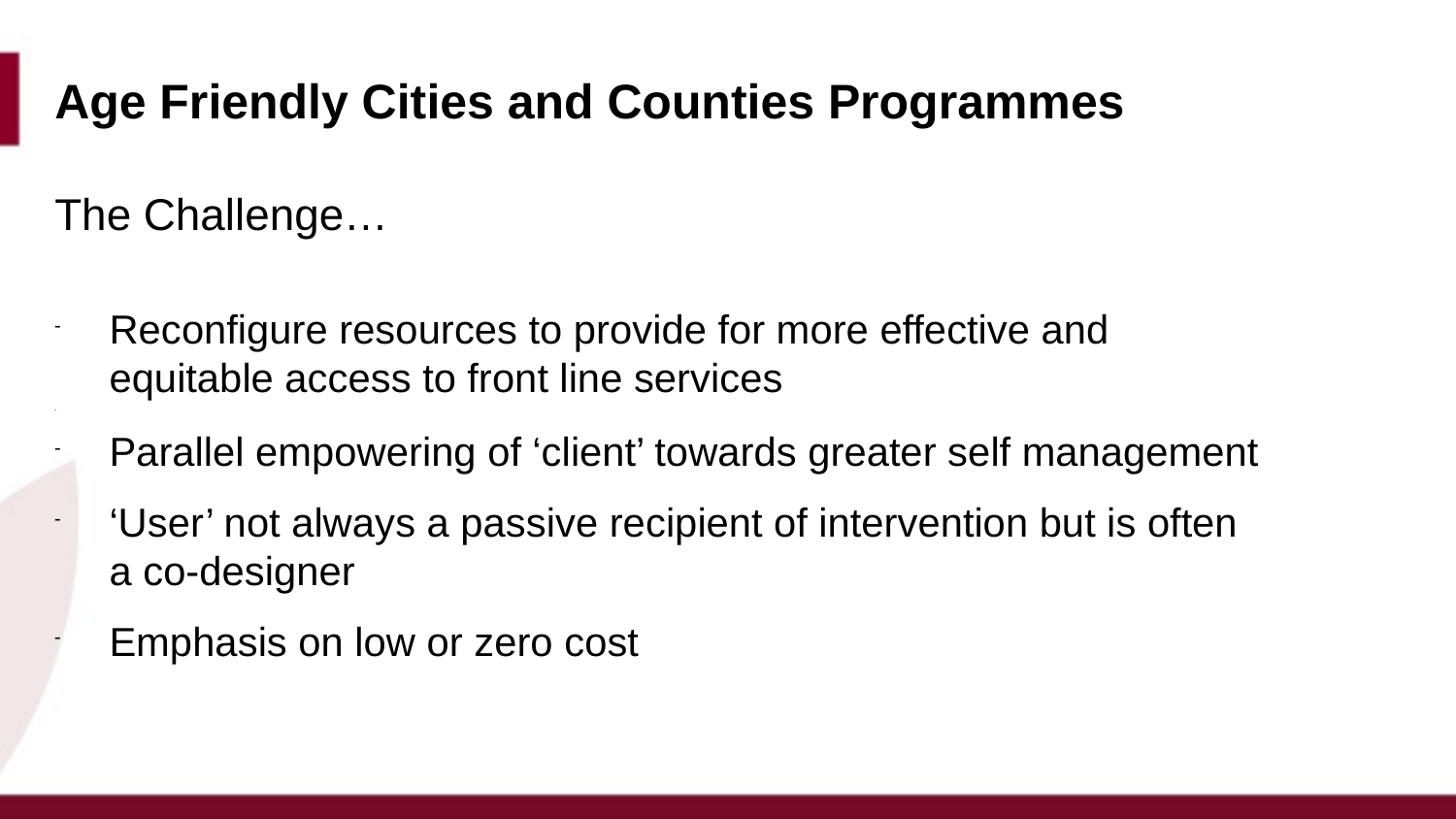

# Age Friendly Cities and Counties Programmes
The Challenge…

Reconfigure resources to provide for more effective and equitable access to front line services

Parallel empowering of ‘client’ towards greater self management

‘User’ not always a passive recipient of intervention but is often a co-designer

Emphasis on low or zero cost